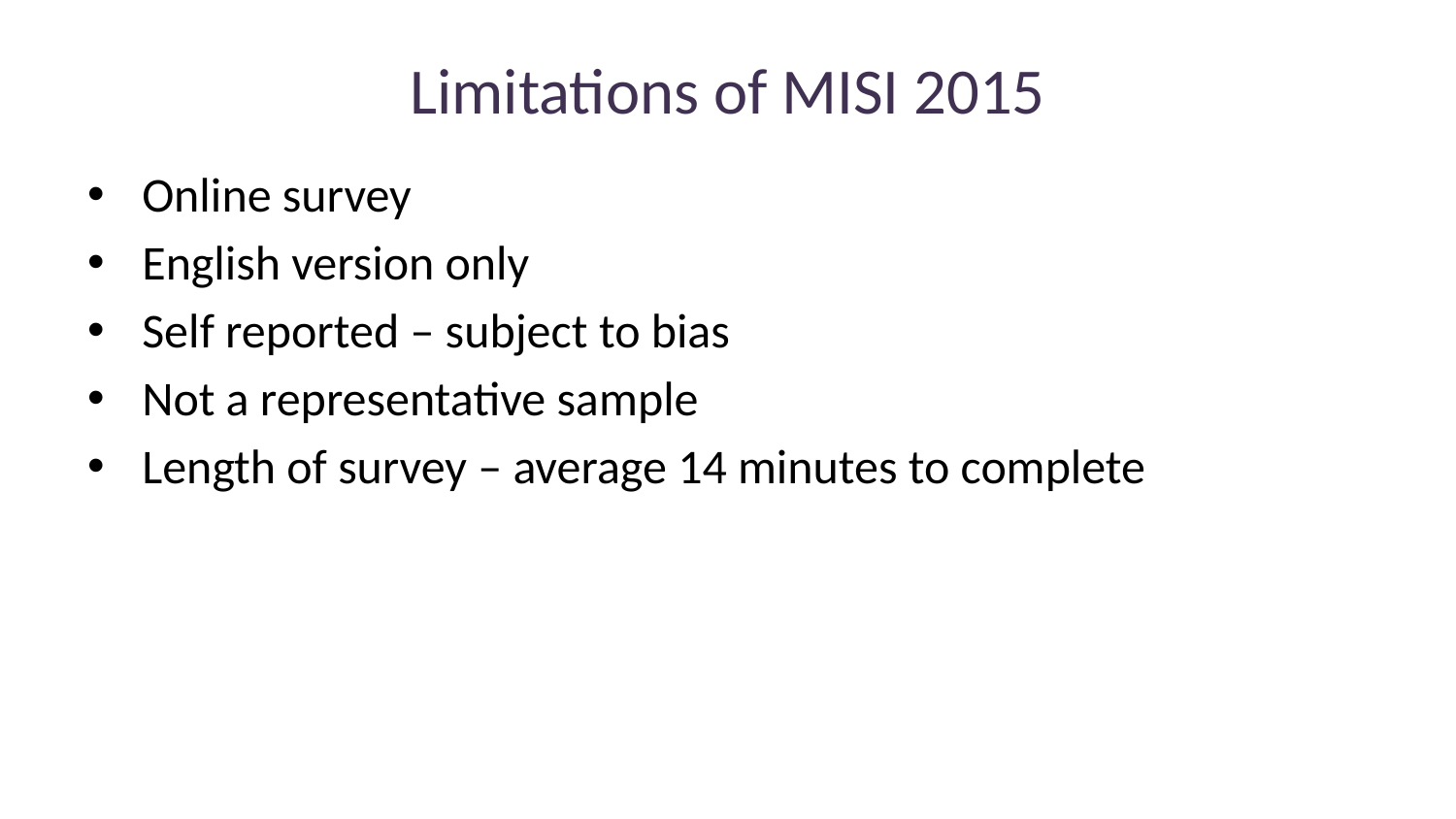

# Limitations of MISI 2015
Online survey
English version only
Self reported – subject to bias
Not a representative sample
Length of survey – average 14 minutes to complete